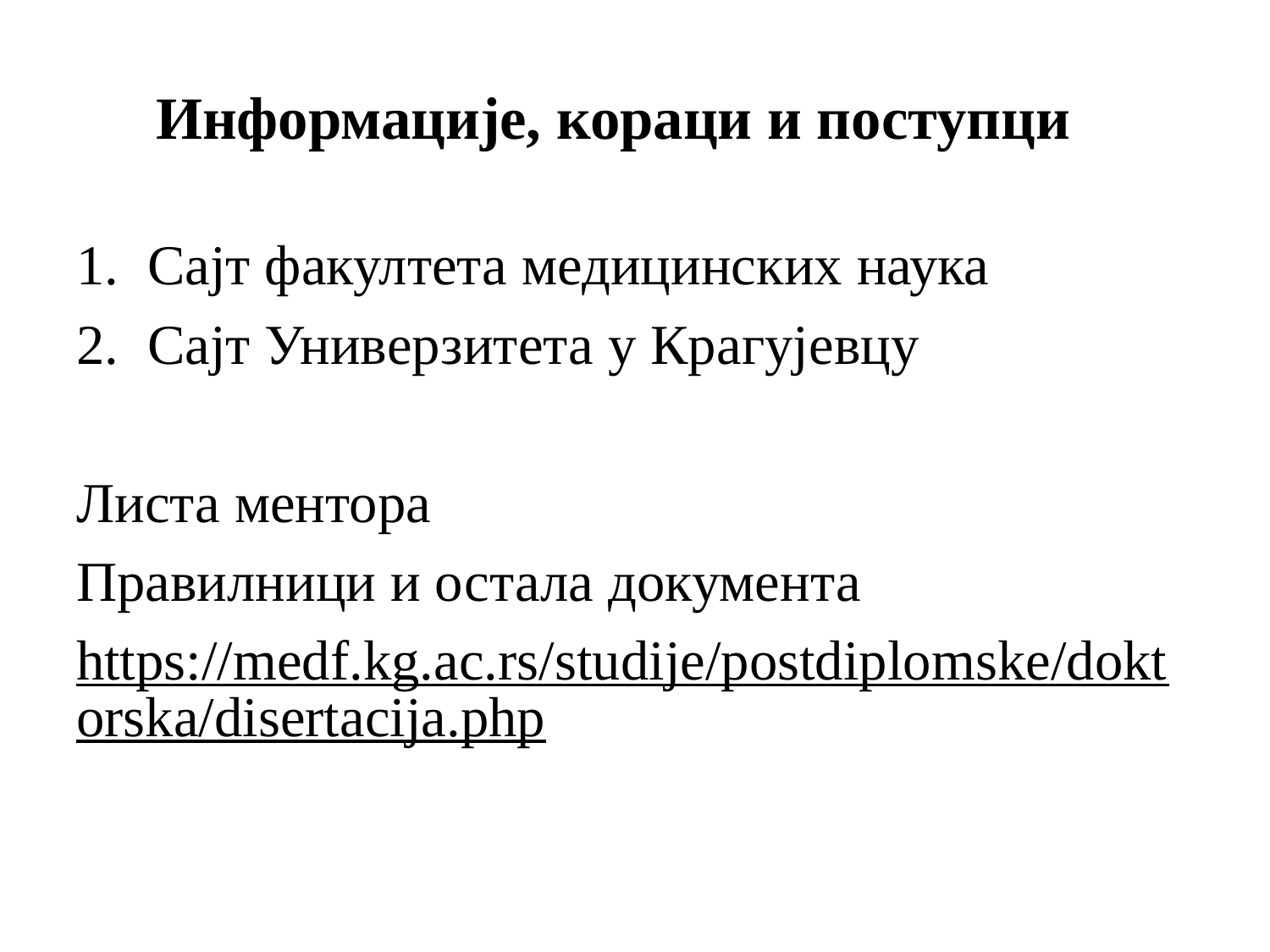

# Информације, кораци и поступци
Сајт факултета медицинских наука
Сајт Универзитета у Крагујевцу

Листа ментора
Правилници и остала документа
https://medf.kg.ac.rs/studije/postdiplomske/doktorska/disertacija.php